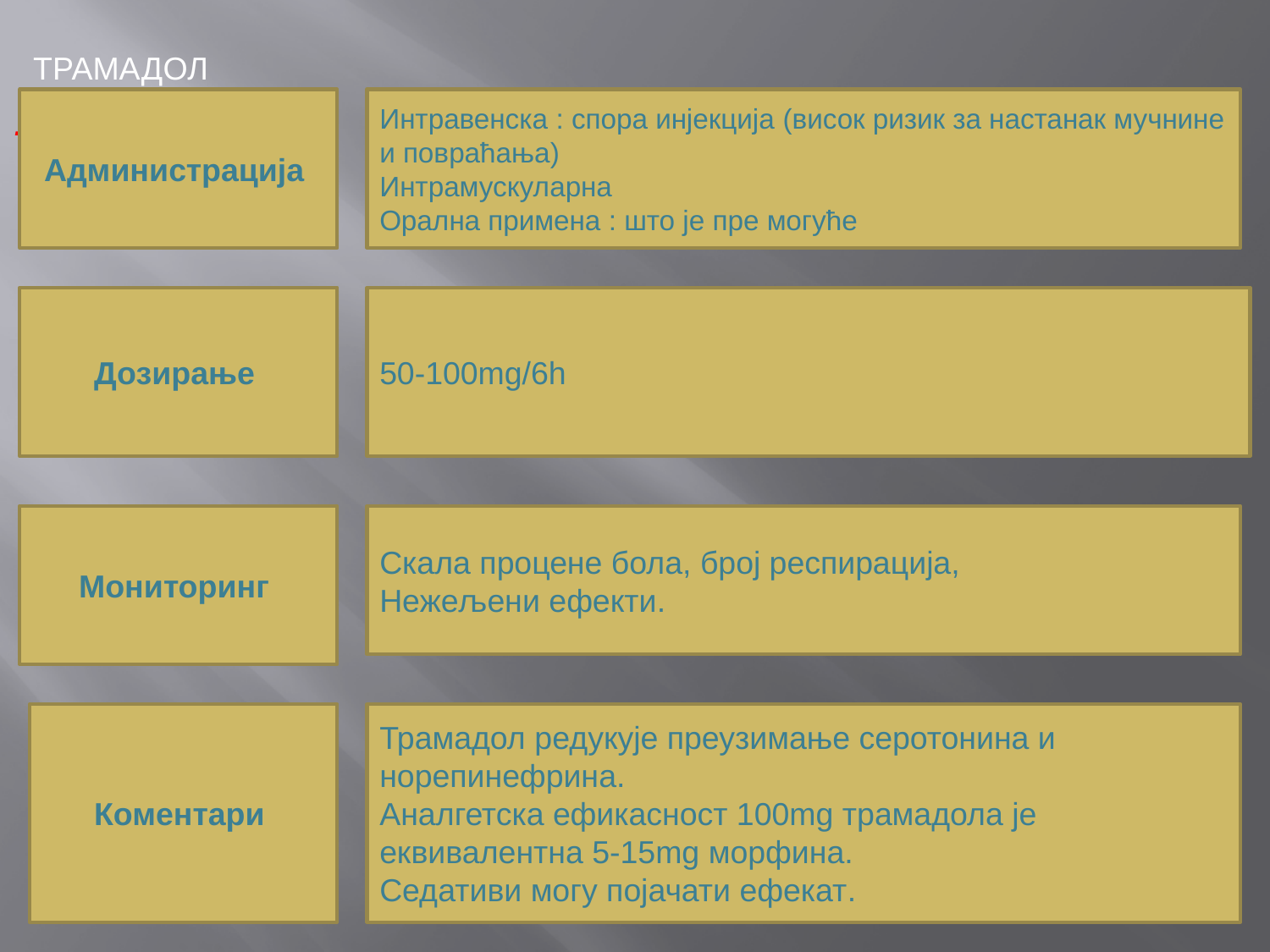

# ТРАМАДОЛ
ТРАМАДОЛ
Администрација
Интравенска : спора инјекција (висок ризик за настанак мучнине и повраћања)
Интрамускуларна
Орална примена : што је пре могуће
Дозирање
50-100mg/6h
Мониторинг
Скала процене бола, број респирација,
Нежељени ефекти.
Коментари
Трамадол редукује преузимање серотонина и норепинефрина.
Аналгетска ефикасност 100mg трамадола је еквивалентна 5-15mg морфина.
Седативи могу појачати ефекат.